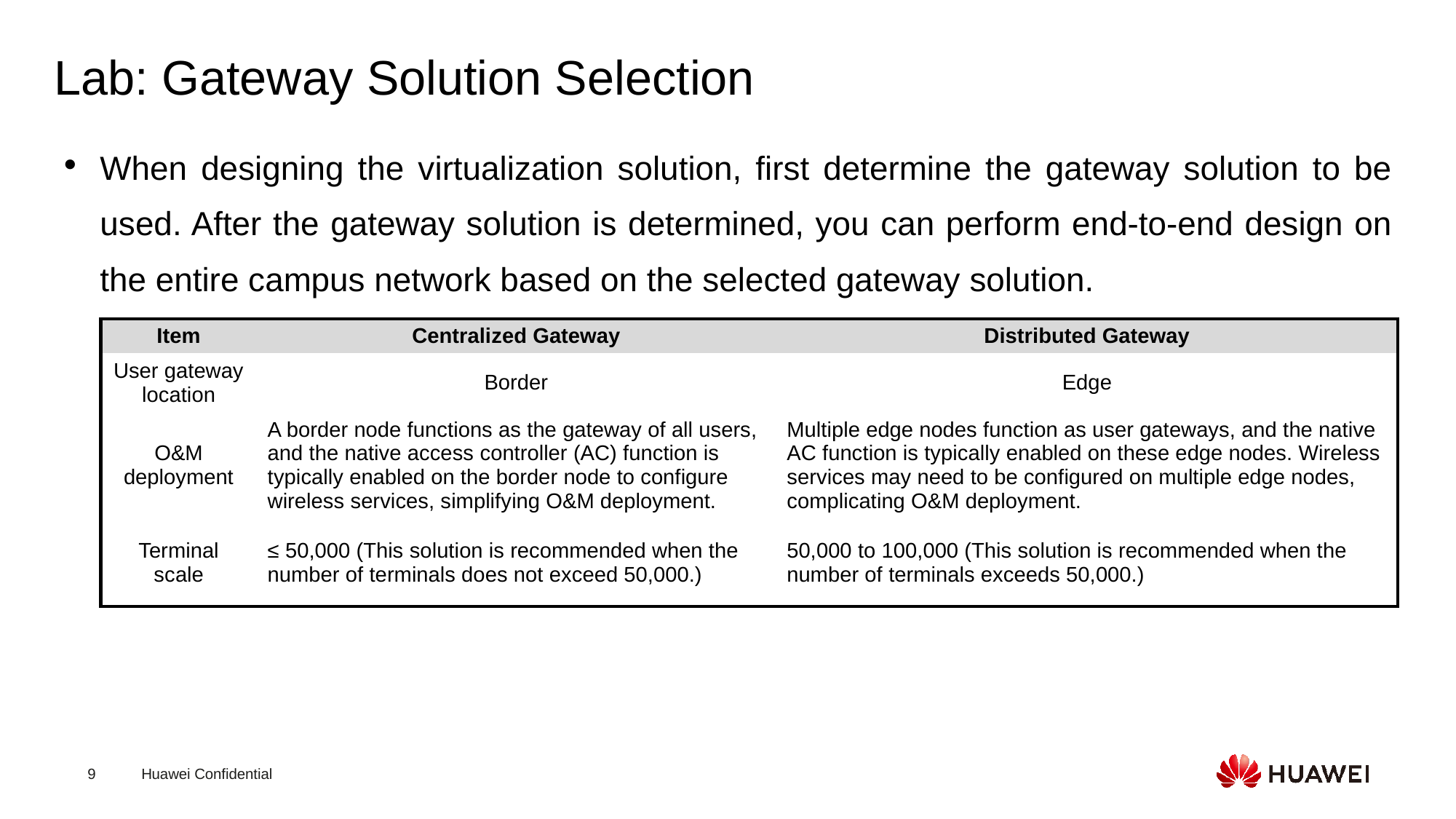

# Lab: Gateway Solution Selection
When designing the virtualization solution, first determine the gateway solution to be used. After the gateway solution is determined, you can perform end-to-end design on the entire campus network based on the selected gateway solution.
| Item | Centralized Gateway | Distributed Gateway |
| --- | --- | --- |
| User gateway location | Border | Edge |
| O&M deployment | A border node functions as the gateway of all users, and the native access controller (AC) function is typically enabled on the border node to configure wireless services, simplifying O&M deployment. | Multiple edge nodes function as user gateways, and the native AC function is typically enabled on these edge nodes. Wireless services may need to be configured on multiple edge nodes, complicating O&M deployment. |
| Terminal scale | ≤ 50,000 (This solution is recommended when the number of terminals does not exceed 50,000.) | 50,000 to 100,000 (This solution is recommended when the number of terminals exceeds 50,000.) |